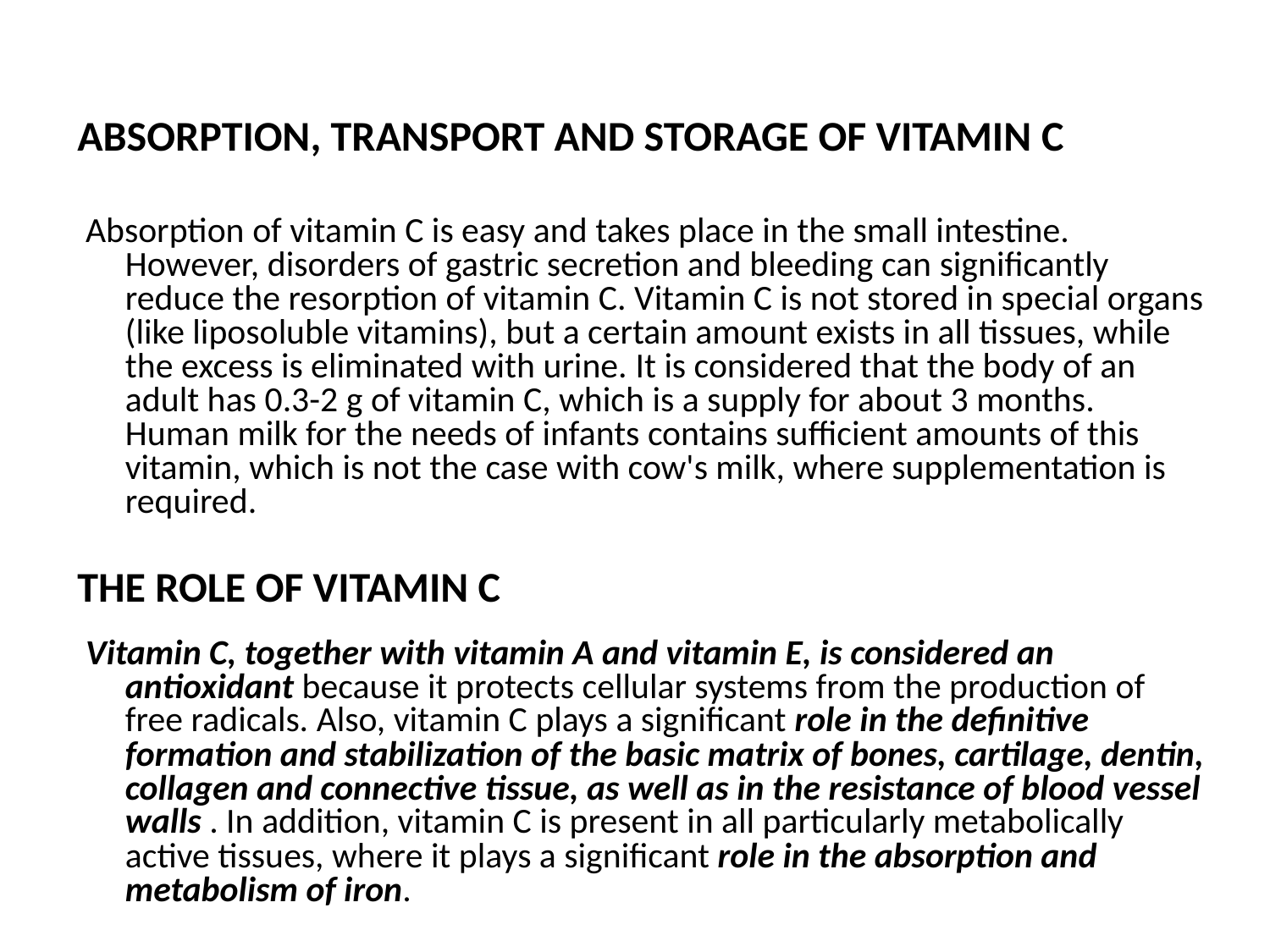

ABSORPTION, TRANSPORT AND STORAGE OF VITAMIN C

 Absorption of vitamin C is easy and takes place in the small intestine. However, disorders of gastric secretion and bleeding can significantly reduce the resorption of vitamin C. Vitamin C is not stored in special organs (like liposoluble vitamins), but a certain amount exists in all tissues, while the excess is eliminated with urine. It is considered that the body of an adult has 0.3-2 g of vitamin C, which is a supply for about 3 months. Human milk for the needs of infants contains sufficient amounts of this vitamin, which is not the case with cow's milk, where supplementation is required.

THE ROLE OF VITAMIN C

 Vitamin C, together with vitamin A and vitamin E, is considered an antioxidant because it protects cellular systems from the production of free radicals. Also, vitamin C plays a significant role in the definitive formation and stabilization of the basic matrix of bones, cartilage, dentin, collagen and connective tissue, as well as in the resistance of blood vessel walls . In addition, vitamin C is present in all particularly metabolically active tissues, where it plays a significant role in the absorption and metabolism of iron.